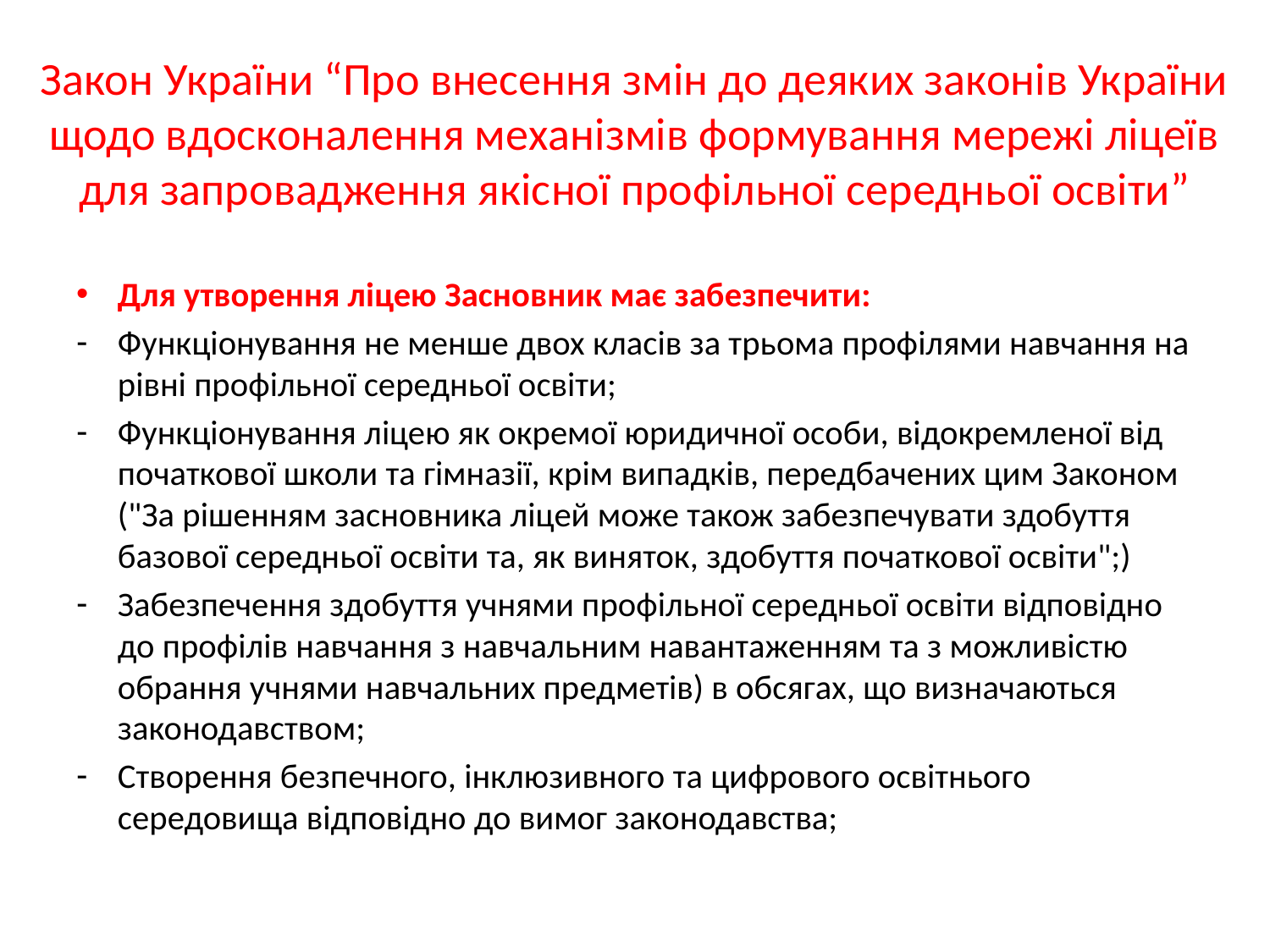

# Закон України “Про внесення змін до деяких законів України щодо вдосконалення механізмів формування мережі ліцеїв для запровадження якісної профільної середньої освіти”
Для утворення ліцею Засновник має забезпечити:
Функціонування не менше двох класів за трьома профілями навчання на рівні профільної середньої освіти;
Функціонування ліцею як окремої юридичної особи, відокремленої від початкової школи та гімназії, крім випадків, передбачених цим Законом ("За рішенням засновника ліцей може також забезпечувати здобуття базової середньої освіти та, як виняток, здобуття початкової освіти";)
Забезпечення здобуття учнями профільної середньої освіти відповідно до профілів навчання з навчальним навантаженням та з можливістю обрання учнями навчальних предметів) в обсягах, що визначаються законодавством;
Створення безпечного, інклюзивного та цифрового освітнього середовища відповідно до вимог законодавства;